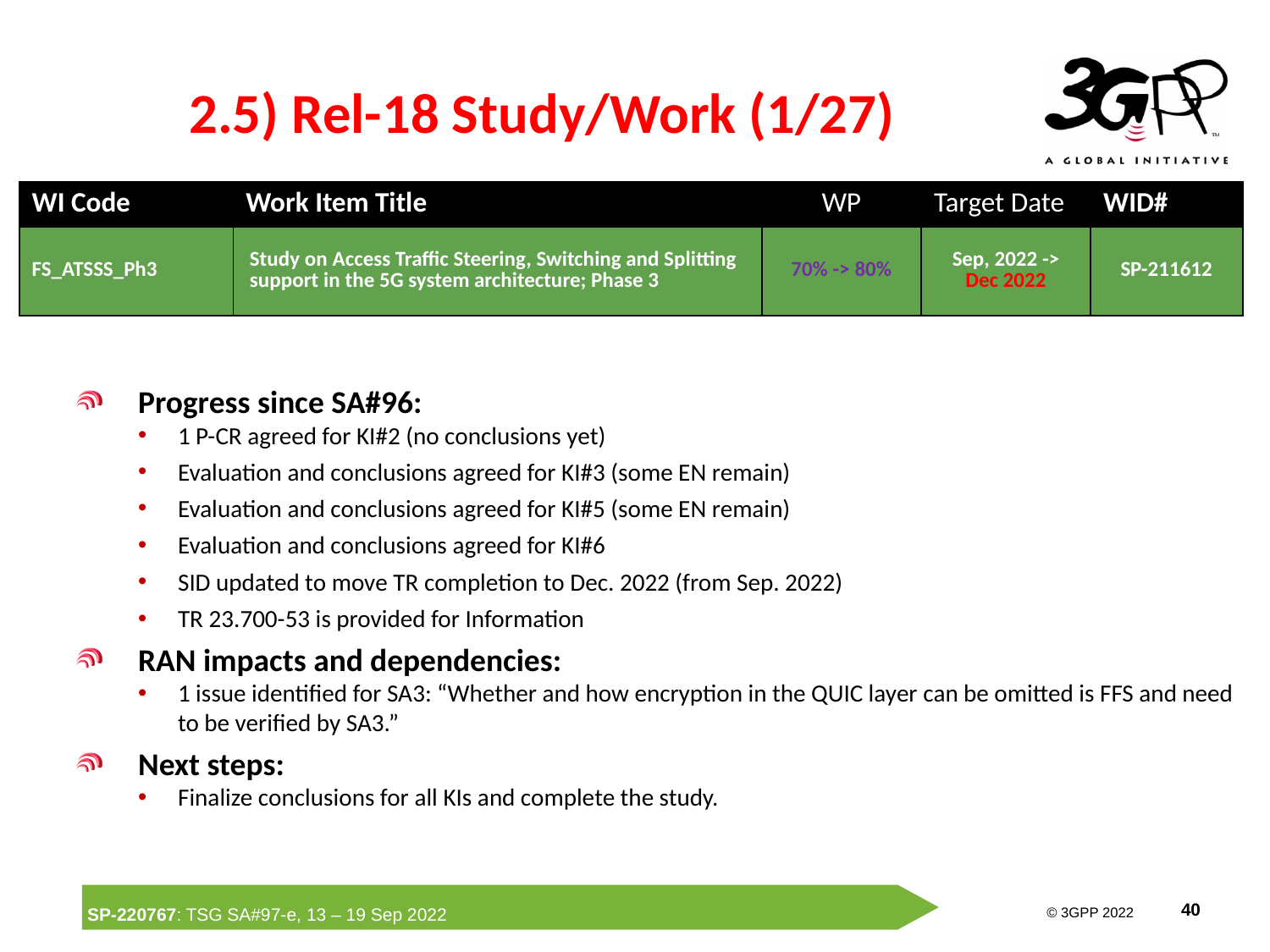

# 2.5) Rel-18 Study/Work (1/27)
| WI Code | Work Item Title | WP | Target Date | WID# |
| --- | --- | --- | --- | --- |
| FS\_ATSSS\_Ph3 | Study on Access Traffic Steering, Switching and Splitting support in the 5G system architecture; Phase 3 | 70% -> 80% | Sep, 2022 -> Dec 2022 | SP-211612 |
Progress since SA#96:
1 P-CR agreed for KI#2 (no conclusions yet)
Evaluation and conclusions agreed for KI#3 (some EN remain)
Evaluation and conclusions agreed for KI#5 (some EN remain)
Evaluation and conclusions agreed for KI#6
SID updated to move TR completion to Dec. 2022 (from Sep. 2022)
TR 23.700-53 is provided for Information
RAN impacts and dependencies:
1 issue identified for SA3: “Whether and how encryption in the QUIC layer can be omitted is FFS and need to be verified by SA3.”
Next steps:
Finalize conclusions for all KIs and complete the study.